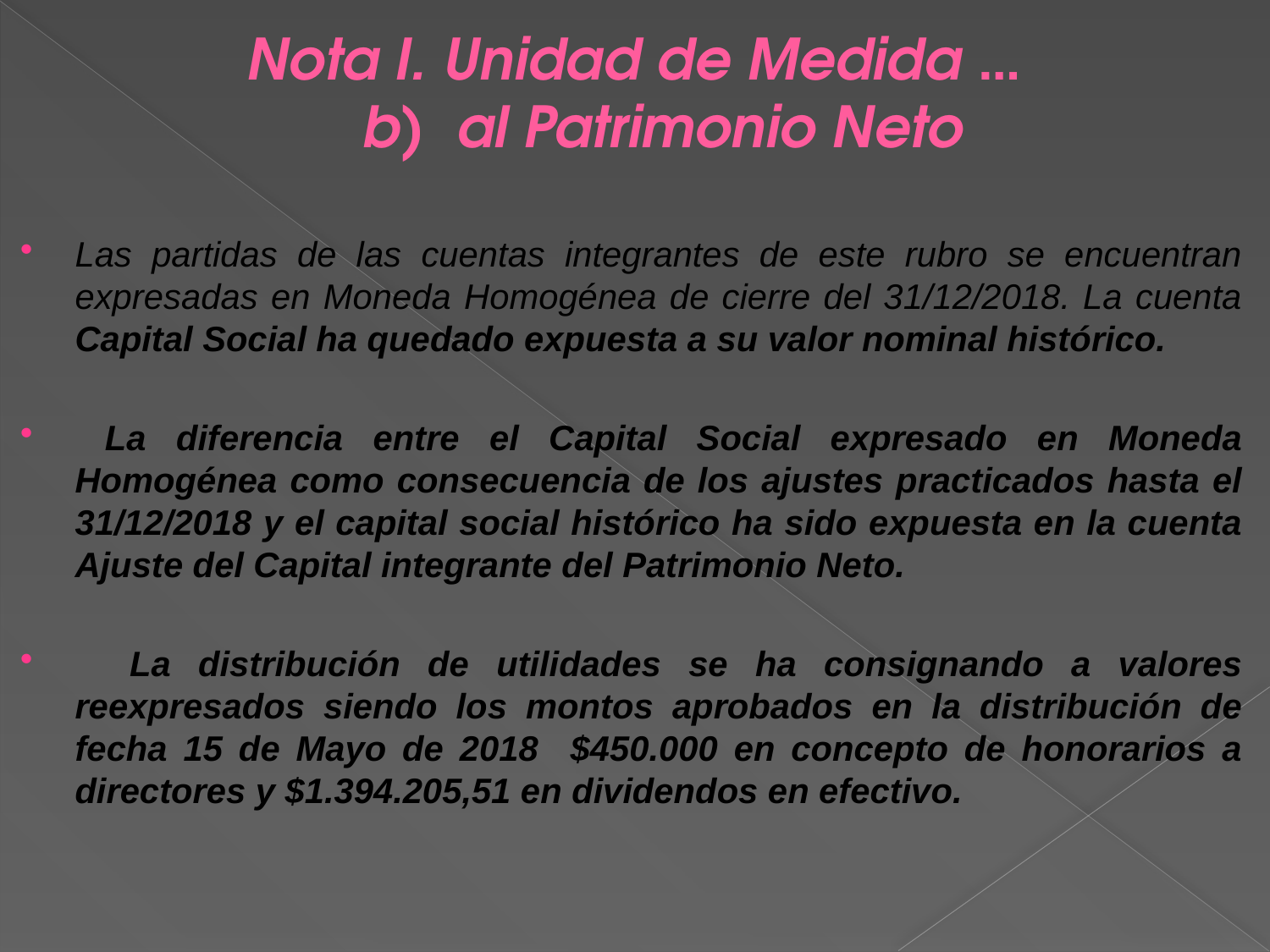

# Nota I. Unidad de Medida … b)  al Patrimonio Neto

Las partidas de las cuentas integrantes de este rubro se encuentran expresadas en Moneda Homogénea de cierre del 31/12/2018. La cuenta Capital Social ha quedado expuesta a su valor nominal histórico.

 La diferencia entre el Capital Social expresado en Moneda Homogénea como consecuencia de los ajustes practicados hasta el 31/12/2018 y el capital social histórico ha sido expuesta en la cuenta Ajuste del Capital integrante del Patrimonio Neto.

  La distribución de utilidades se ha consignando a valores reexpresados siendo los montos aprobados en la distribución de fecha 15 de Mayo de 2018  $450.000 en concepto de honorarios a directores y $1.394.205,51 en dividendos en efectivo.